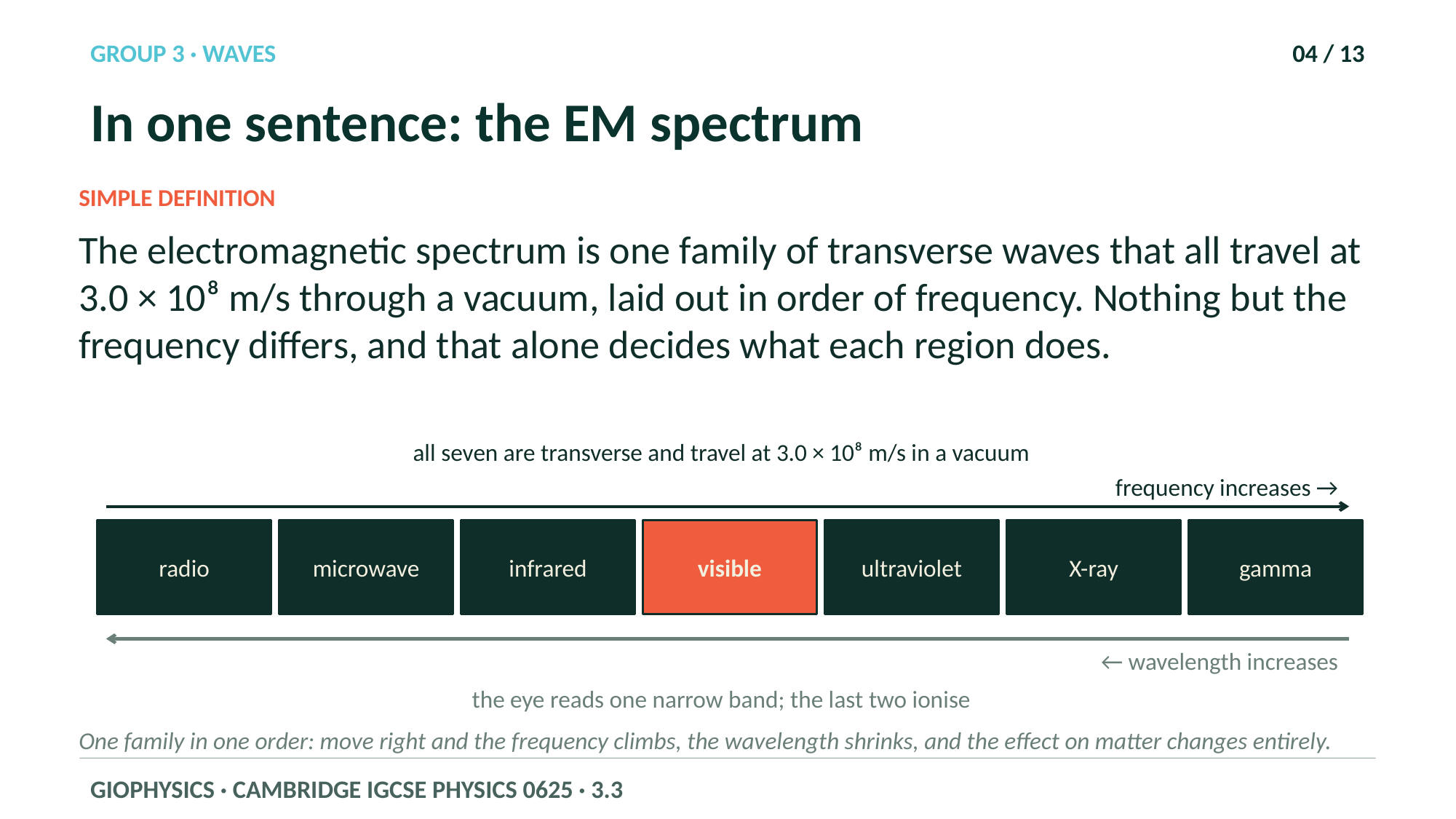

GROUP 3 · WAVES
04 / 13
In one sentence: the EM spectrum
SIMPLE DEFINITION
The electromagnetic spectrum is one family of transverse waves that all travel at 3.0 × 10⁸ m/s through a vacuum, laid out in order of frequency. Nothing but the frequency differs, and that alone decides what each region does.
all seven are transverse and travel at 3.0 × 10⁸ m/s in a vacuum
frequency increases →
radio
microwave
infrared
visible
ultraviolet
X-ray
gamma
← wavelength increases
the eye reads one narrow band; the last two ionise
One family in one order: move right and the frequency climbs, the wavelength shrinks, and the effect on matter changes entirely.

GIOPHYSICS · CAMBRIDGE IGCSE PHYSICS 0625 · 3.3